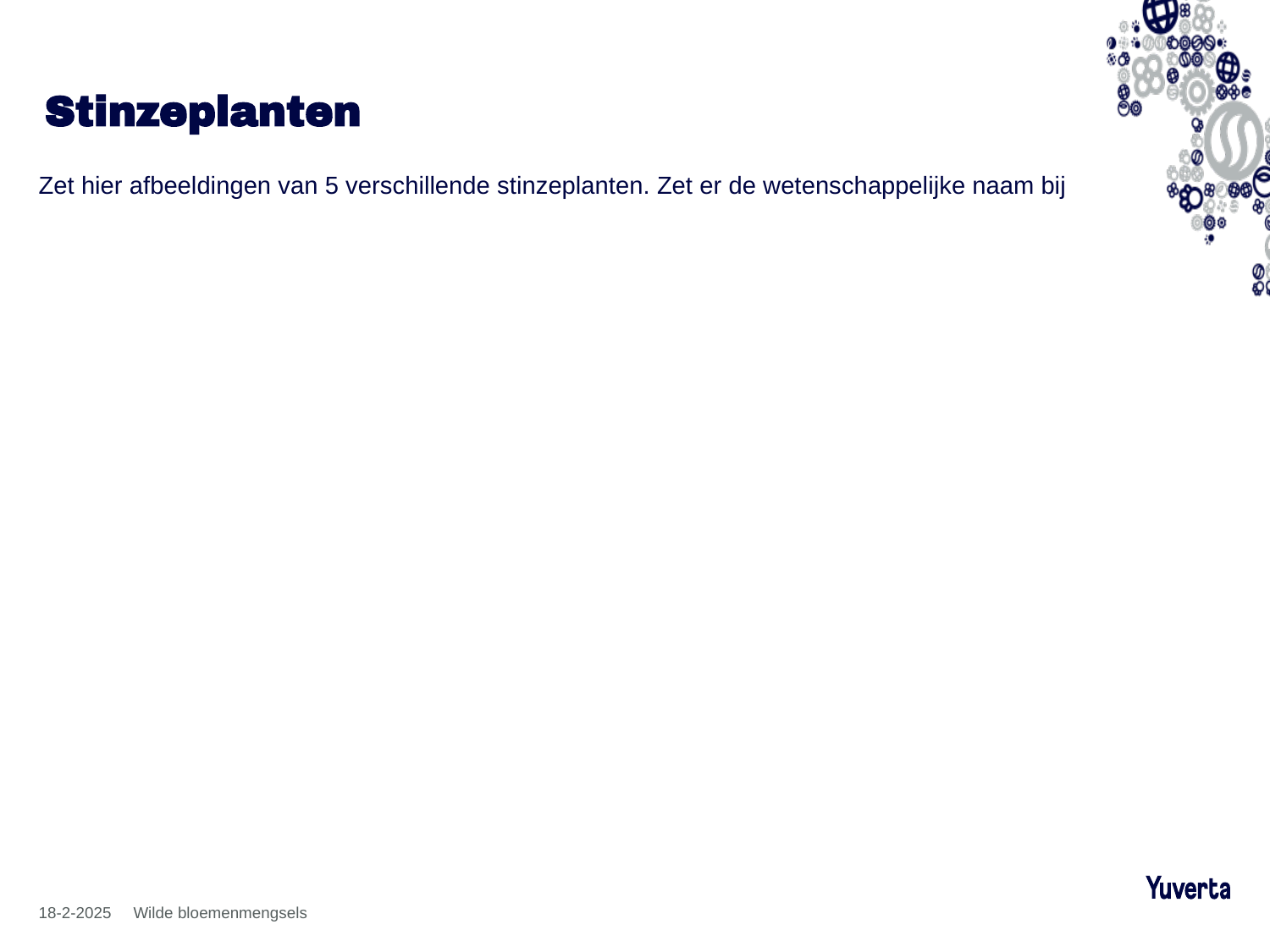

# Stinzeplanten
Zet hier afbeeldingen van 5 verschillende stinzeplanten. Zet er de wetenschappelijke naam bij

18-2-2025
Wilde bloemenmengsels